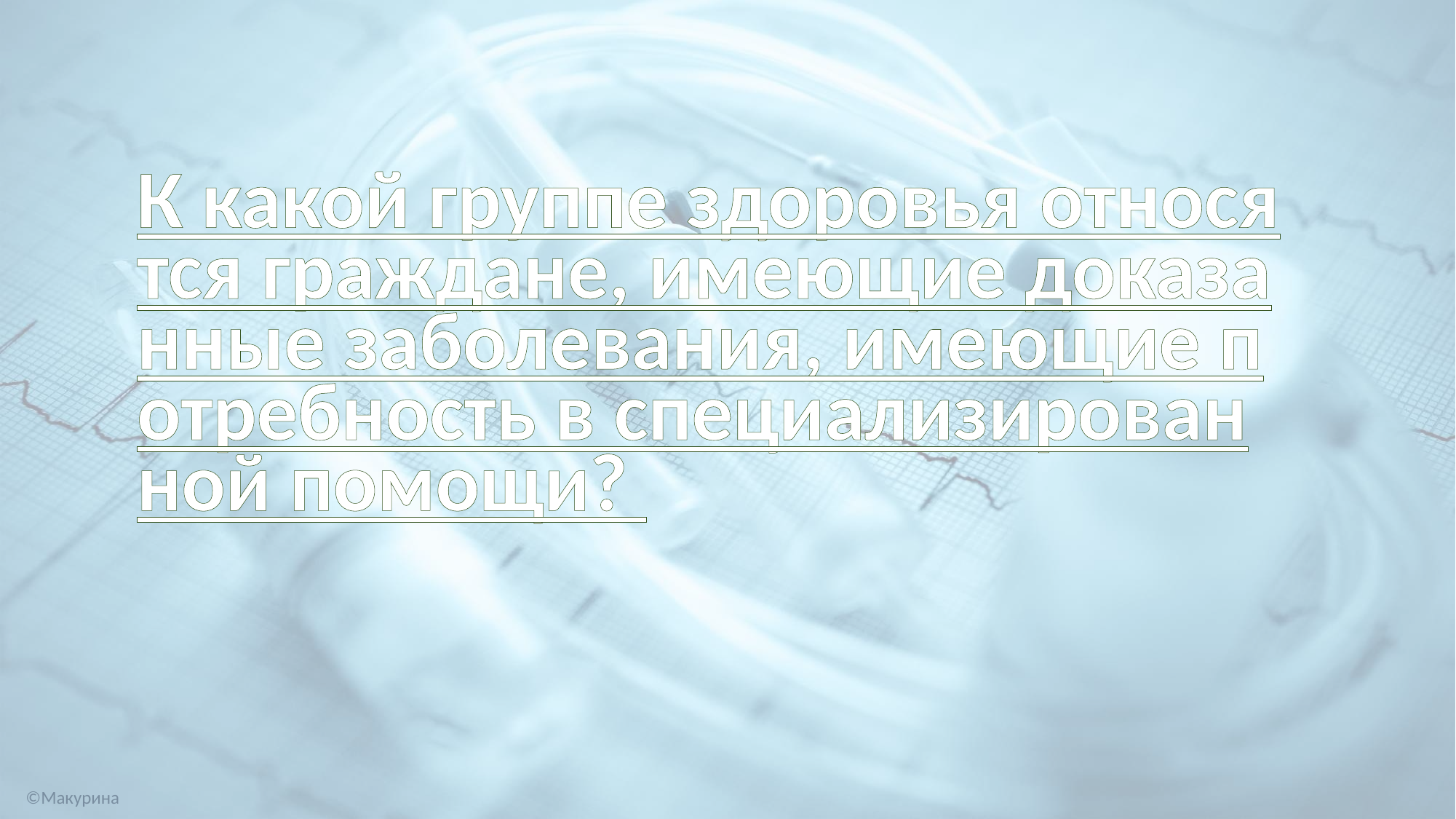

К какой группе здоровья относятся граждане, имеющие доказанные заболевания, имеющие потребность в специализированной помощи?